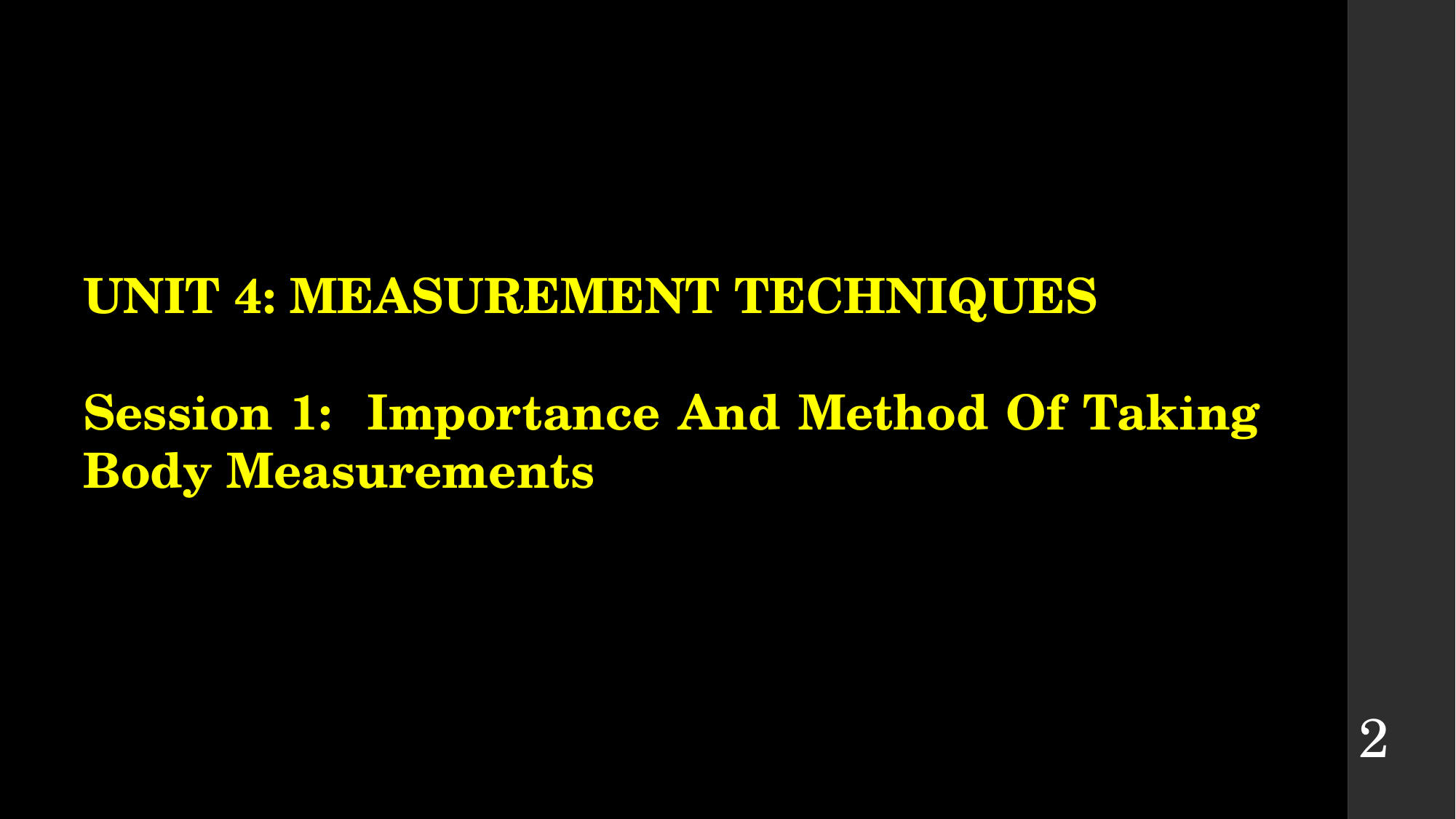

UNIT 4: MEASUREMENT TECHNIQUES

Session 1:  Importance And Method Of Taking Body Measurements
2